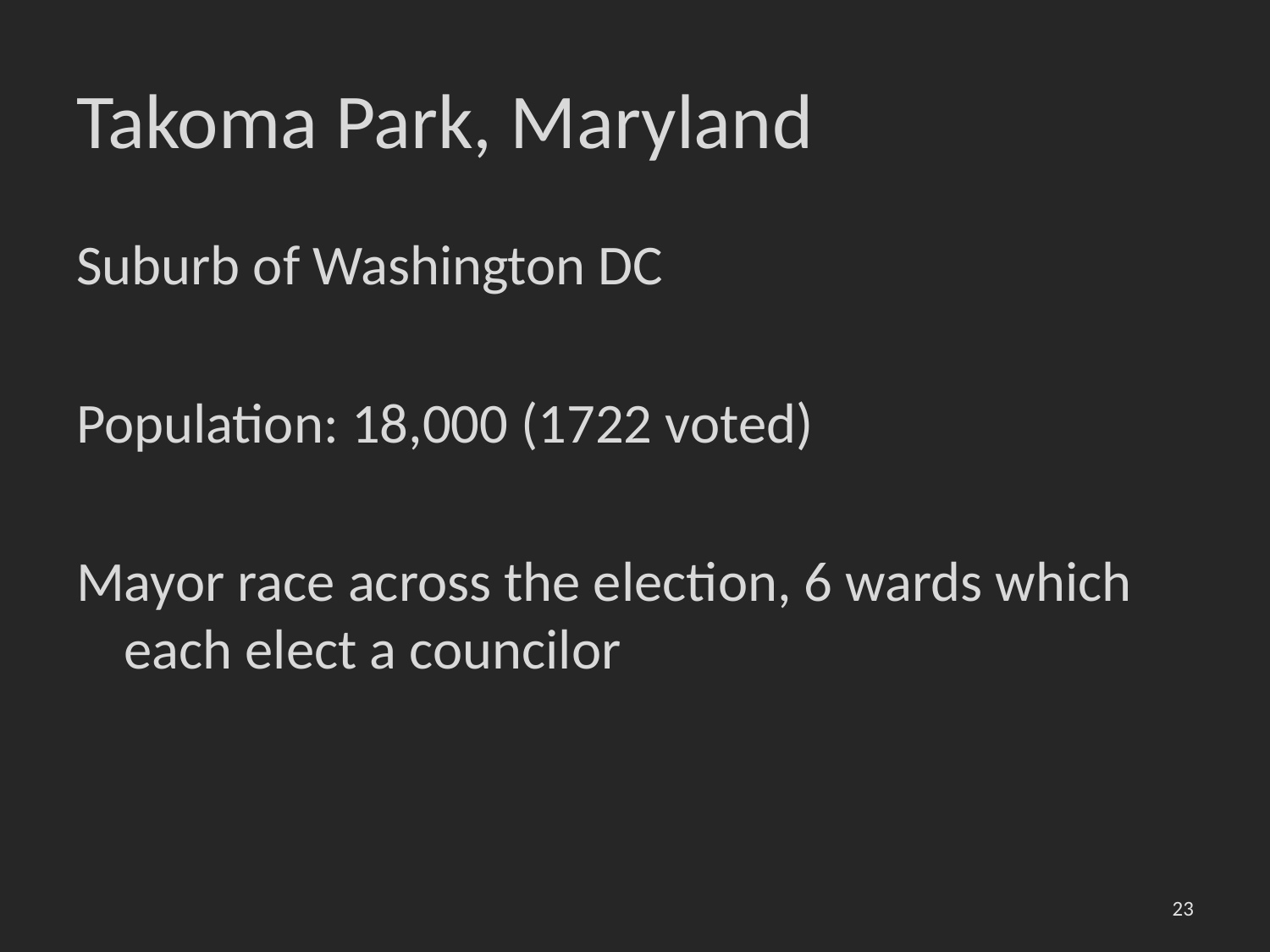

# Takoma Park, Maryland
Suburb of Washington DC

Population: 18,000 (1722 voted)

Mayor race across the election, 6 wards which each elect a councilor
23